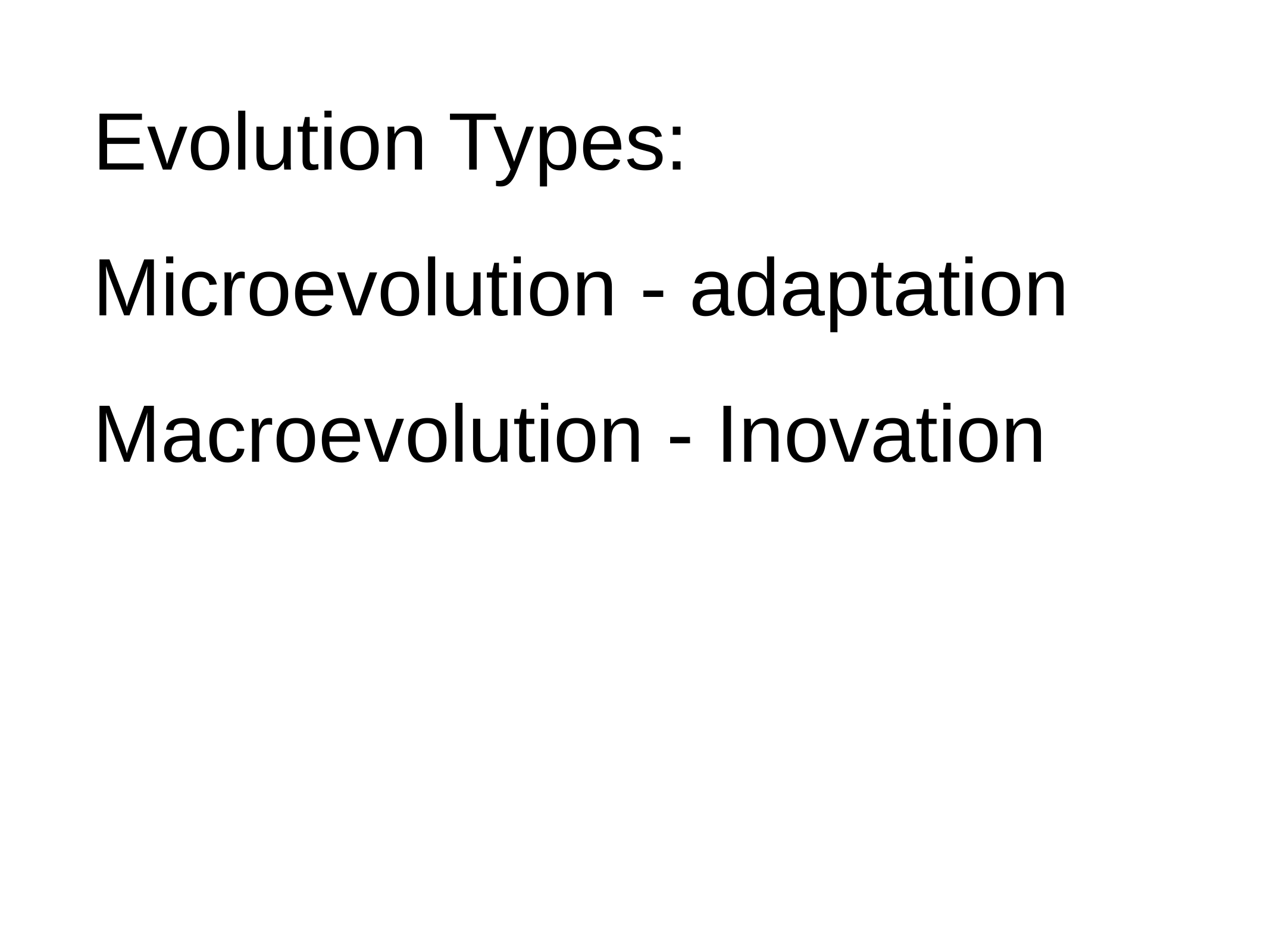

# Evolution Types:
Microevolution - adaptation
Macroevolution - Inovation